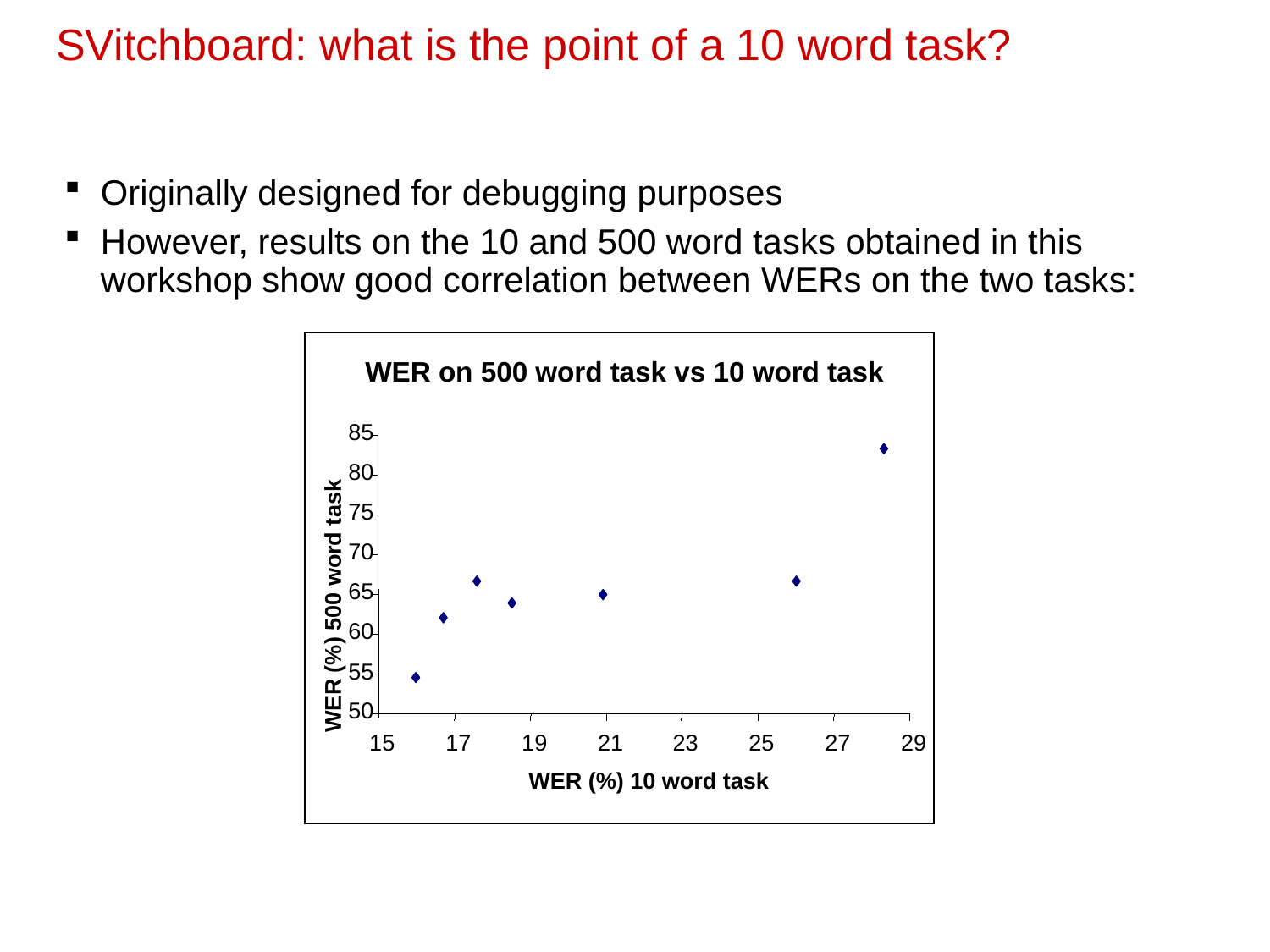

# SVitchboard: what is the point of a 10 word task?
Originally designed for debugging purposes
However, results on the 10 and 500 word tasks obtained in this workshop show good correlation between WERs on the two tasks:

WER on 500 word task vs 10 word task
85

80

75

70

65

WER (%) 500 word task

60

55

50

15
17
19
21
23
25
27
29
WER (%) 10 word task